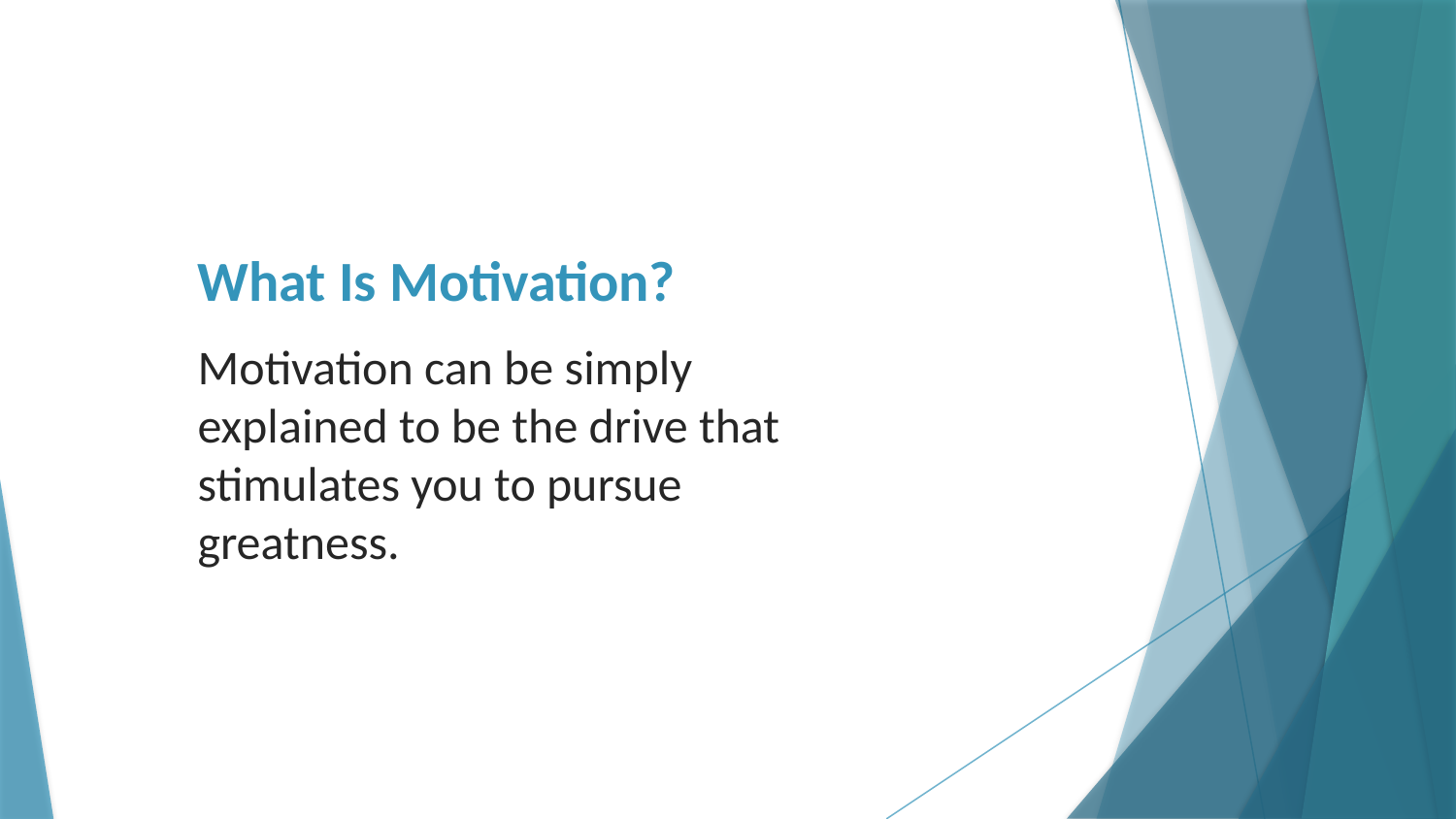

# What Is Motivation?
Motivation can be simply explained to be the drive that stimulates you to pursue greatness.